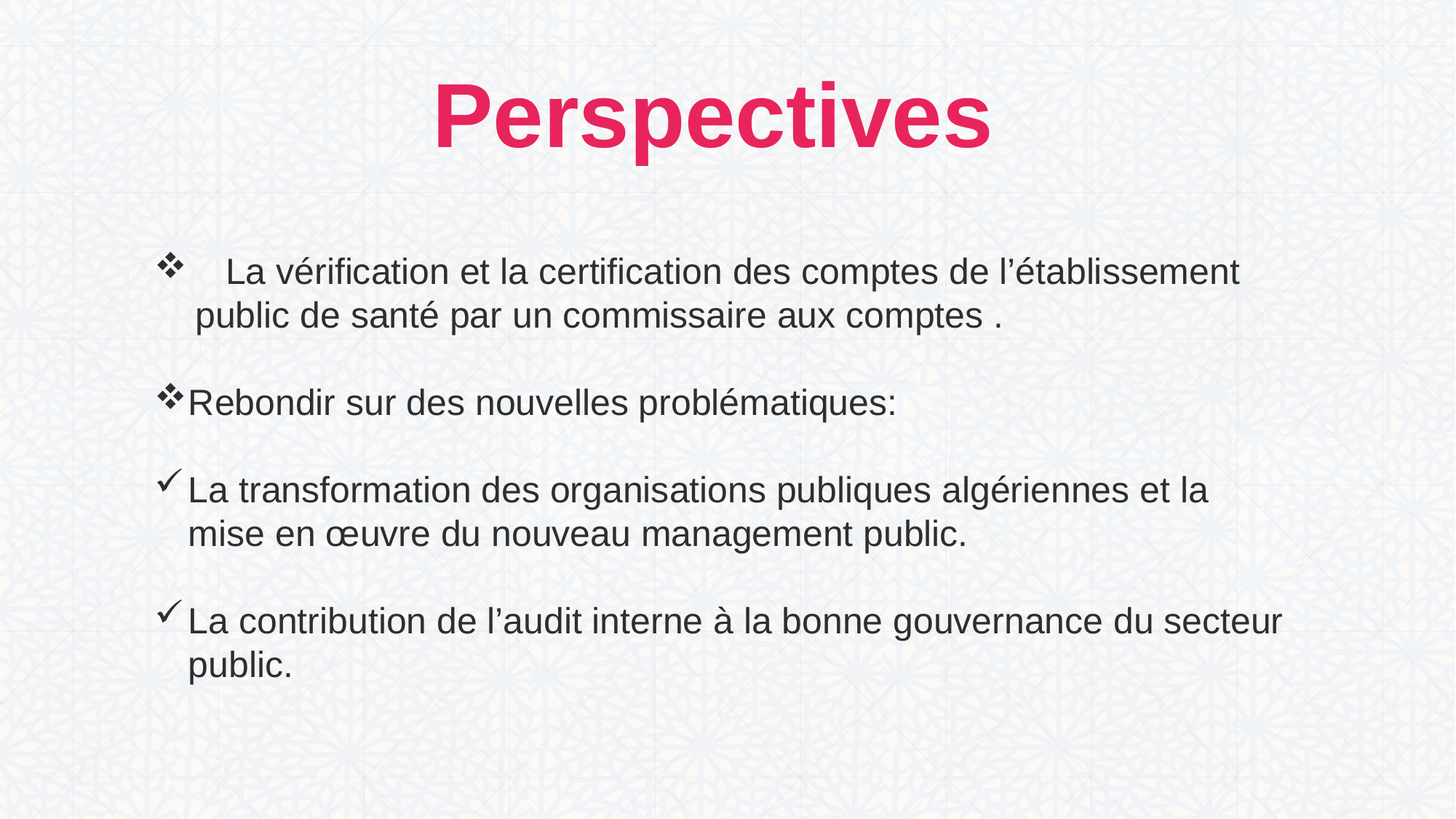

Perspectives

   La vérification et la certification des comptes de l’établissement public de santé par un commissaire aux comptes .

Rebondir sur des nouvelles problématiques:

La transformation des organisations publiques algériennes et la mise en œuvre du nouveau management public.

La contribution de l’audit interne à la bonne gouvernance du secteur public.
30